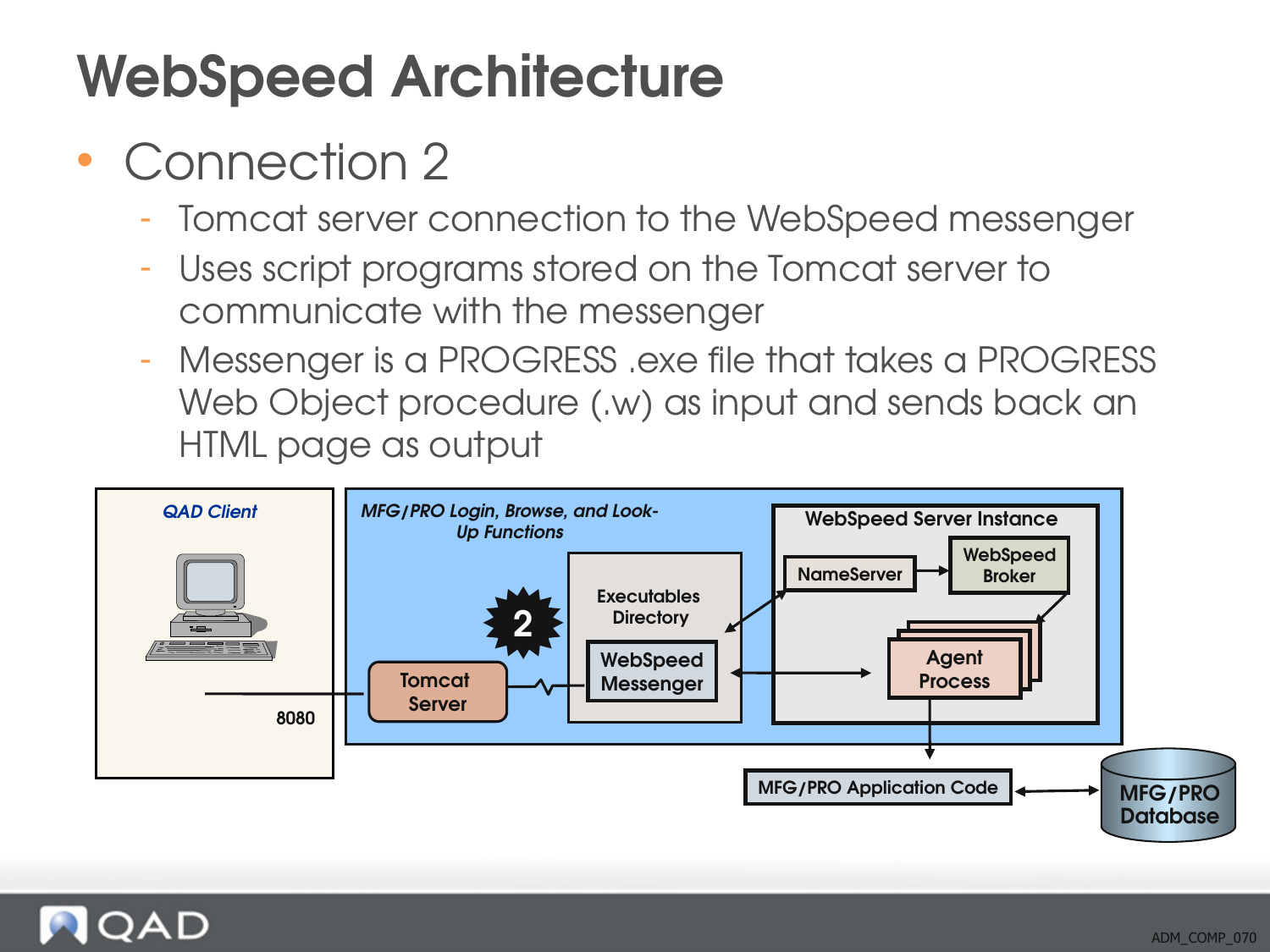

# WebSpeed Architecture
Connection 2
Tomcat server connection to the WebSpeed messenger
Uses script programs stored on the Tomcat server to communicate with the messenger
Messenger is a PROGRESS .exe file that takes a PROGRESS Web Object procedure (.w) as input and sends back an HTML page as output

QAD Client
WebSpeed Server Instance

WebSpeed
Broker

NameServer

Server
Process
Server
Process
Agent
Process

MFG/PRO Login, Browse, and Look-Up Functions

Executables
Directory
2

WebSpeed
Messenger
Tomcat
Server

8080

MFG/PRO Database
MFG/PRO Application Code

ADM_COMP_070